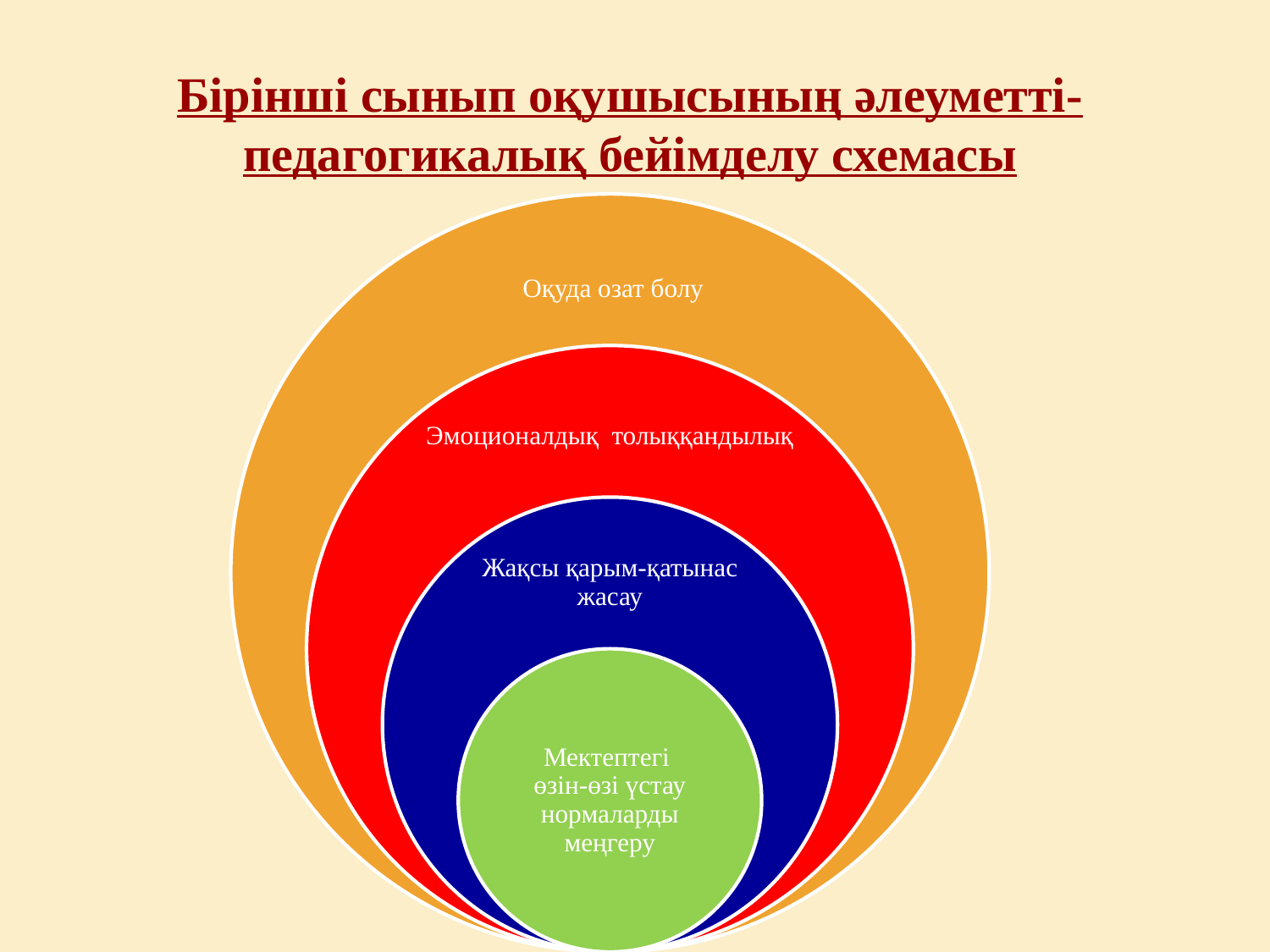

Бірінші сынып оқушысының әлеуметті-педагогикалық бейімделу схемасы
 Оқуда озат болу
Эмоционалдық  толыққандылық
Жақсы қарым-қатынас жасау
Мектептегі  өзін-өзі үстау нормаларды меңгеру